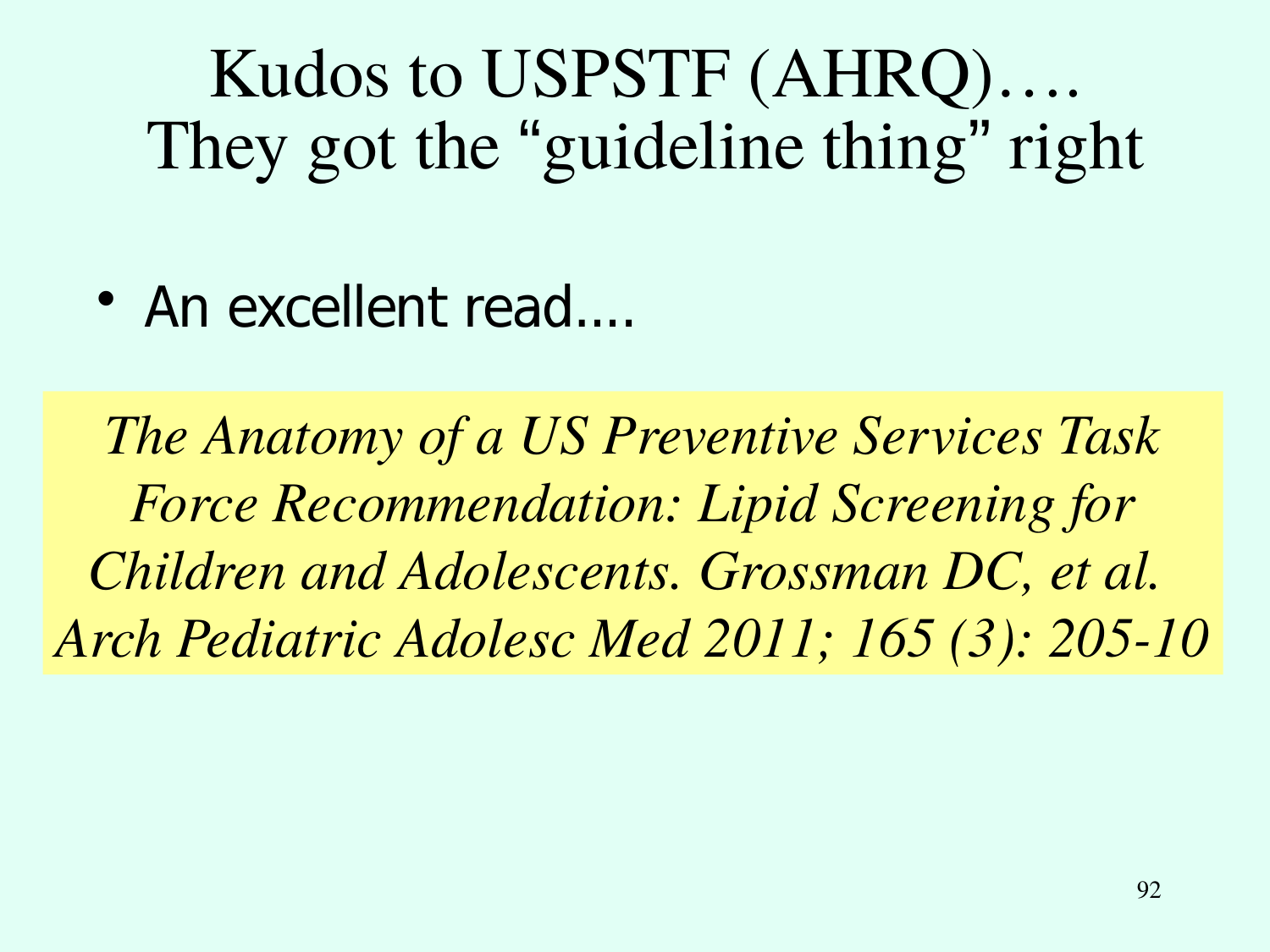

# Kudos to USPSTF (AHRQ)…. They got the “guideline thing” right
An excellent read….
The Anatomy of a US Preventive Services Task
Force Recommendation: Lipid Screening for
Children and Adolescents. Grossman DC, et al.
Arch Pediatric Adolesc Med 2011; 165 (3): 205-10
92